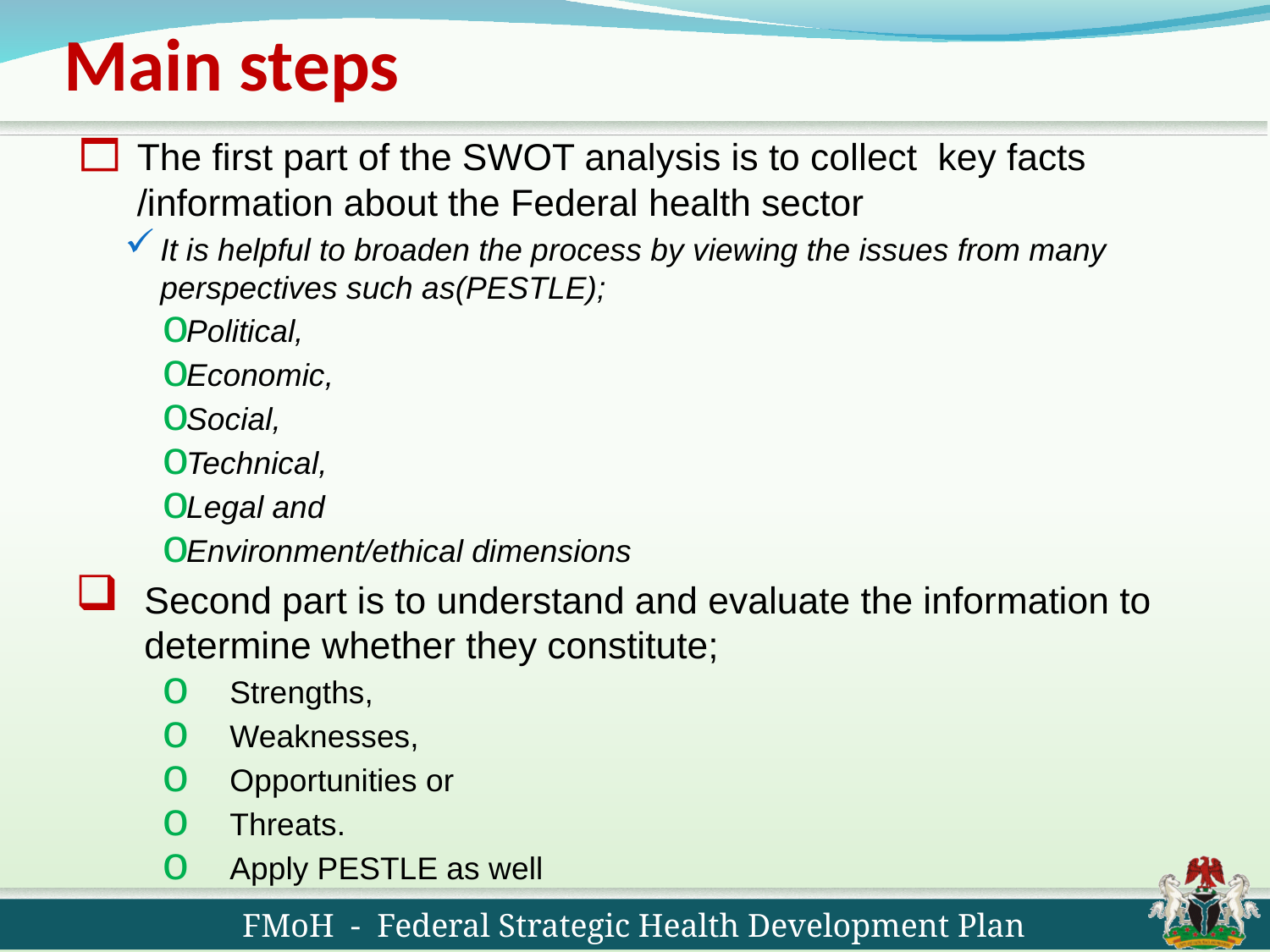

# Main steps
The first part of the SWOT analysis is to collect  key facts /information about the Federal health sector
It is helpful to broaden the process by viewing the issues from many perspectives such as(PESTLE);
Political,
Economic,
Social,
Technical,
Legal and
Environment/ethical dimensions
Second part is to understand and evaluate the information to determine whether they constitute;
Strengths,
Weaknesses,
Opportunities or
Threats.
Apply PESTLE as well